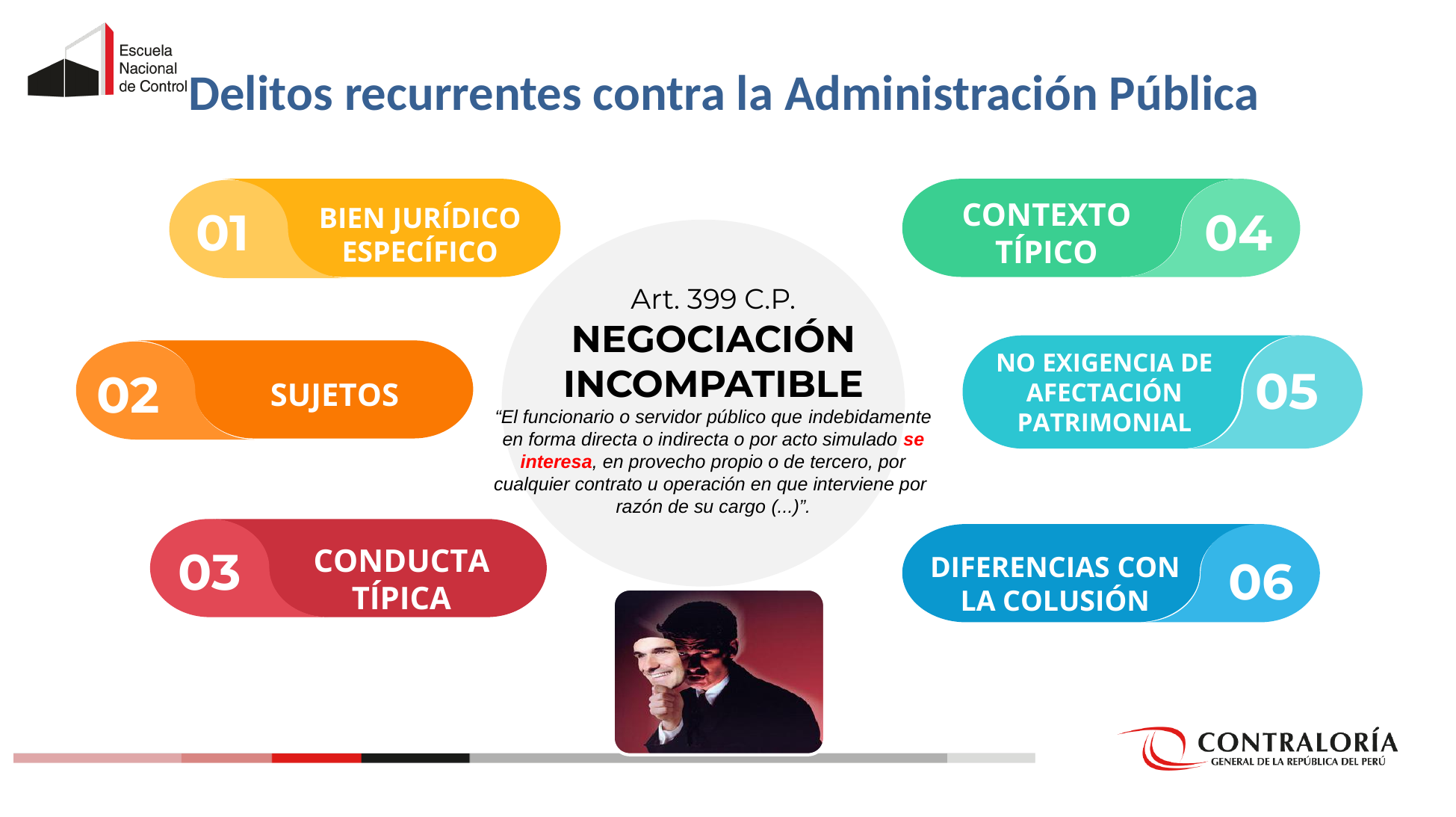

Delitos recurrentes contra la Administración Pública

CONTEXTO TÍPICO
BIEN JURÍDICO ESPECÍFICO
01
04

Art. 399 C.P.
NEGOCIACIÓN INCOMPATIBLE
“El funcionario o servidor público que indebidamente en forma directa o indirecta o por acto simulado se interesa, en provecho propio o de tercero, por cualquier contrato u operación en que interviene por
razón de su cargo (...)”.

NO EXIGENCIA DE AFECTACIÓN PATRIMONIAL

05
02
SUJETOS

CONDUCTA TÍPICA
03
DIFERENCIAS CON LA COLUSIÓN
06